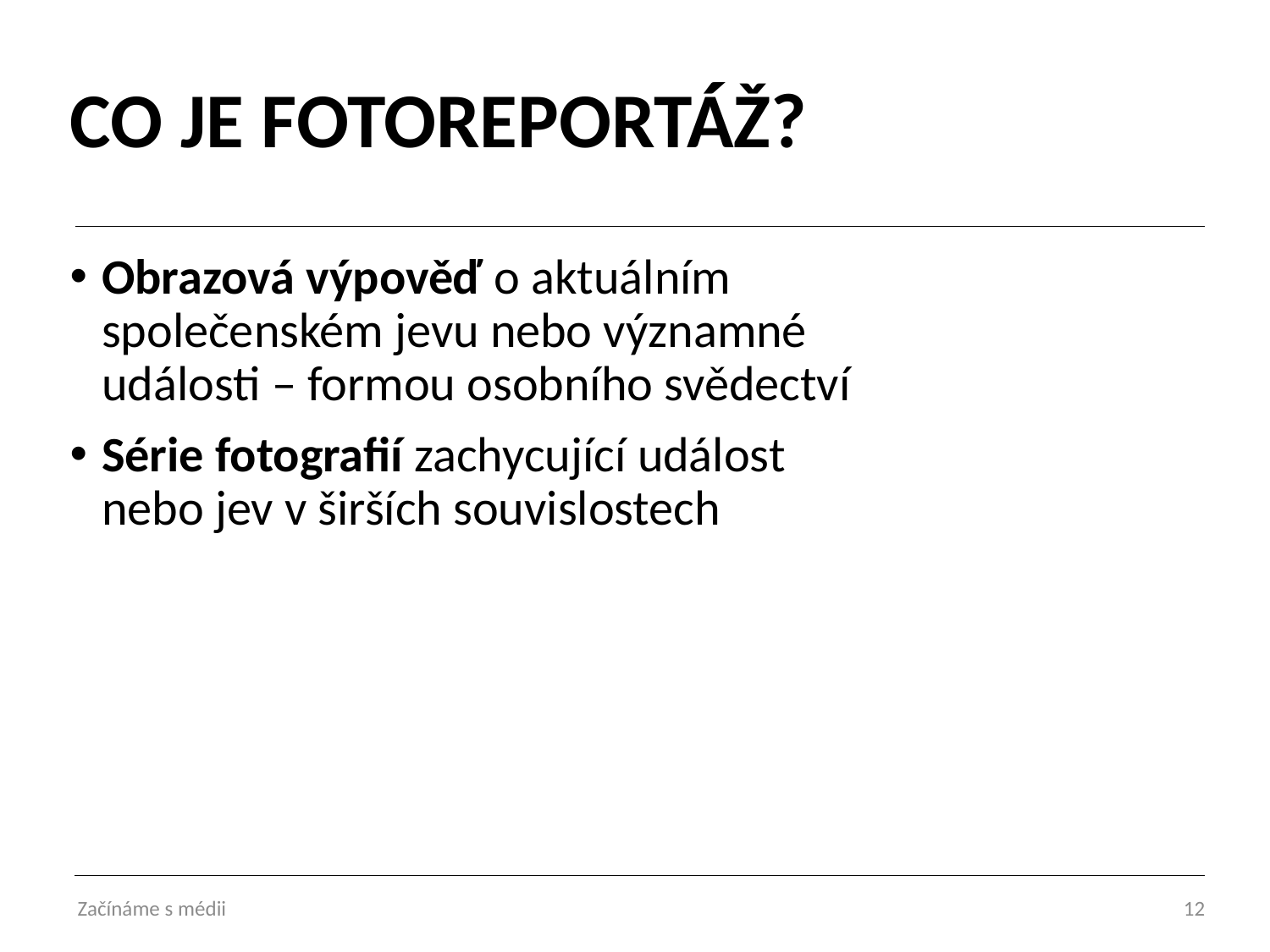

# CO JE FOTOREPORTÁŽ?
Obrazová výpověď o aktuálním společenském jevu nebo významné události – formou osobního svědectví
Série fotografií zachycující událost
nebo jev v širších souvislostech
Začínáme s médii
12